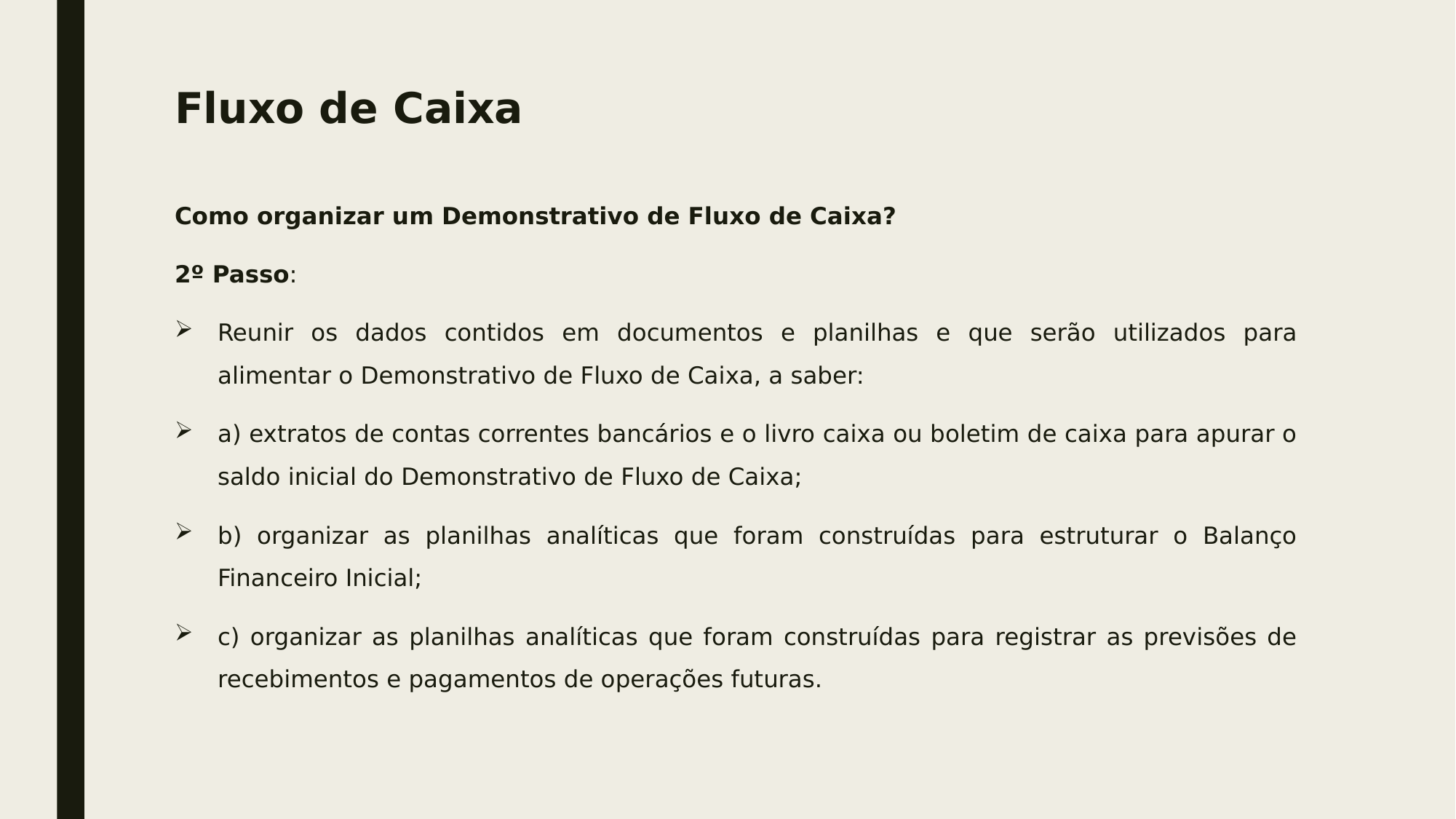

# Fluxo de Caixa
Como organizar um Demonstrativo de Fluxo de Caixa?
2º Passo:
Reunir os dados contidos em documentos e planilhas e que serão utilizados para alimentar o Demonstrativo de Fluxo de Caixa, a saber:
a) extratos de contas correntes bancários e o livro caixa ou boletim de caixa para apurar o saldo inicial do Demonstrativo de Fluxo de Caixa;
b) organizar as planilhas analíticas que foram construídas para estruturar o Balanço Financeiro Inicial;
c) organizar as planilhas analíticas que foram construídas para registrar as previsões de recebimentos e pagamentos de operações futuras.